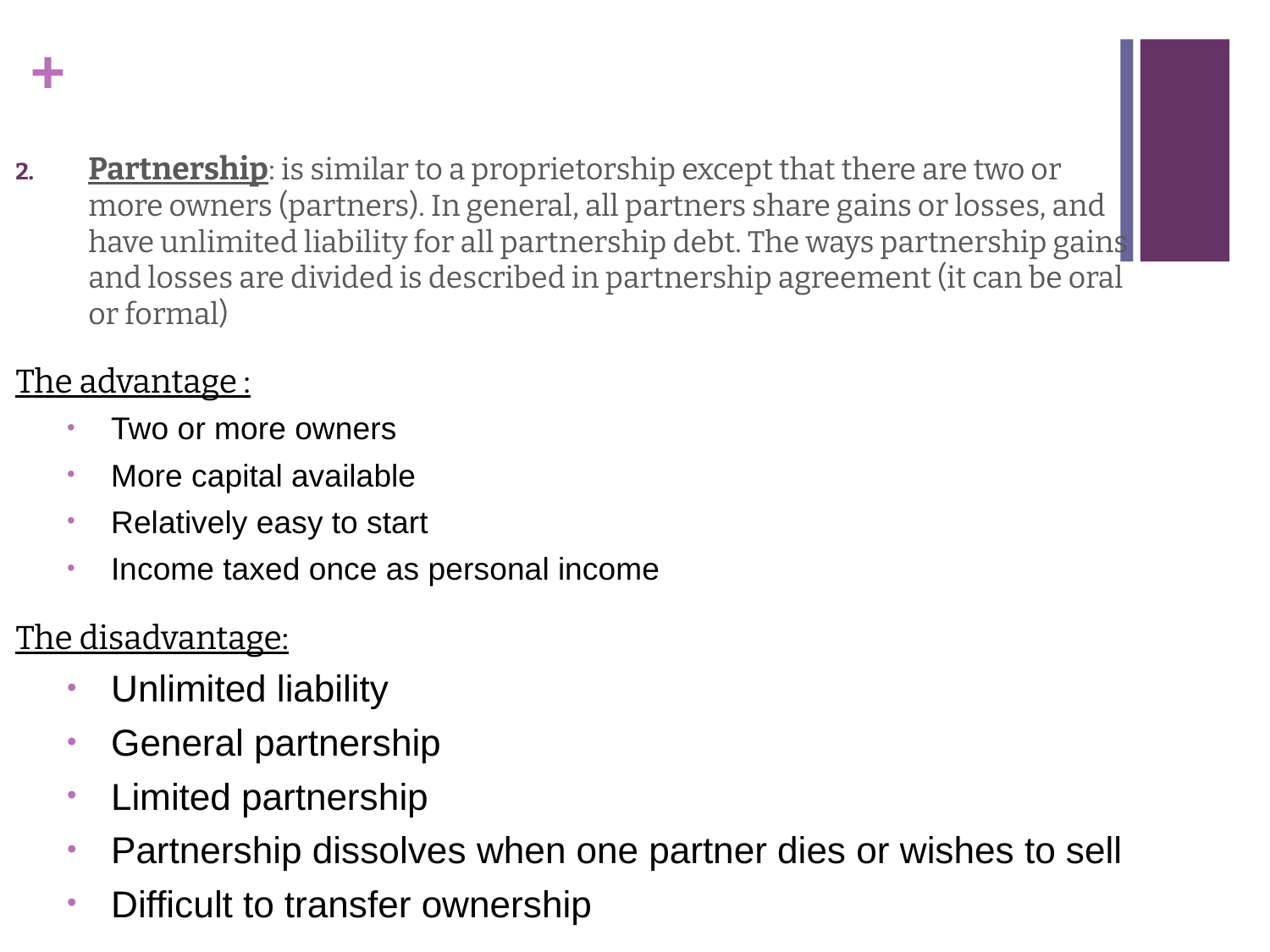

Partnership: is similar to a proprietorship except that there are two or more owners (partners). In general, all partners share gains or losses, and have unlimited liability for all partnership debt. The ways partnership gains and losses are divided is described in partnership agreement (it can be oral or formal)
The advantage :
Two or more owners
More capital available
Relatively easy to start
Income taxed once as personal income
The disadvantage:
Unlimited liability
General partnership
Limited partnership
Partnership dissolves when one partner dies or wishes to sell
Difficult to transfer ownership